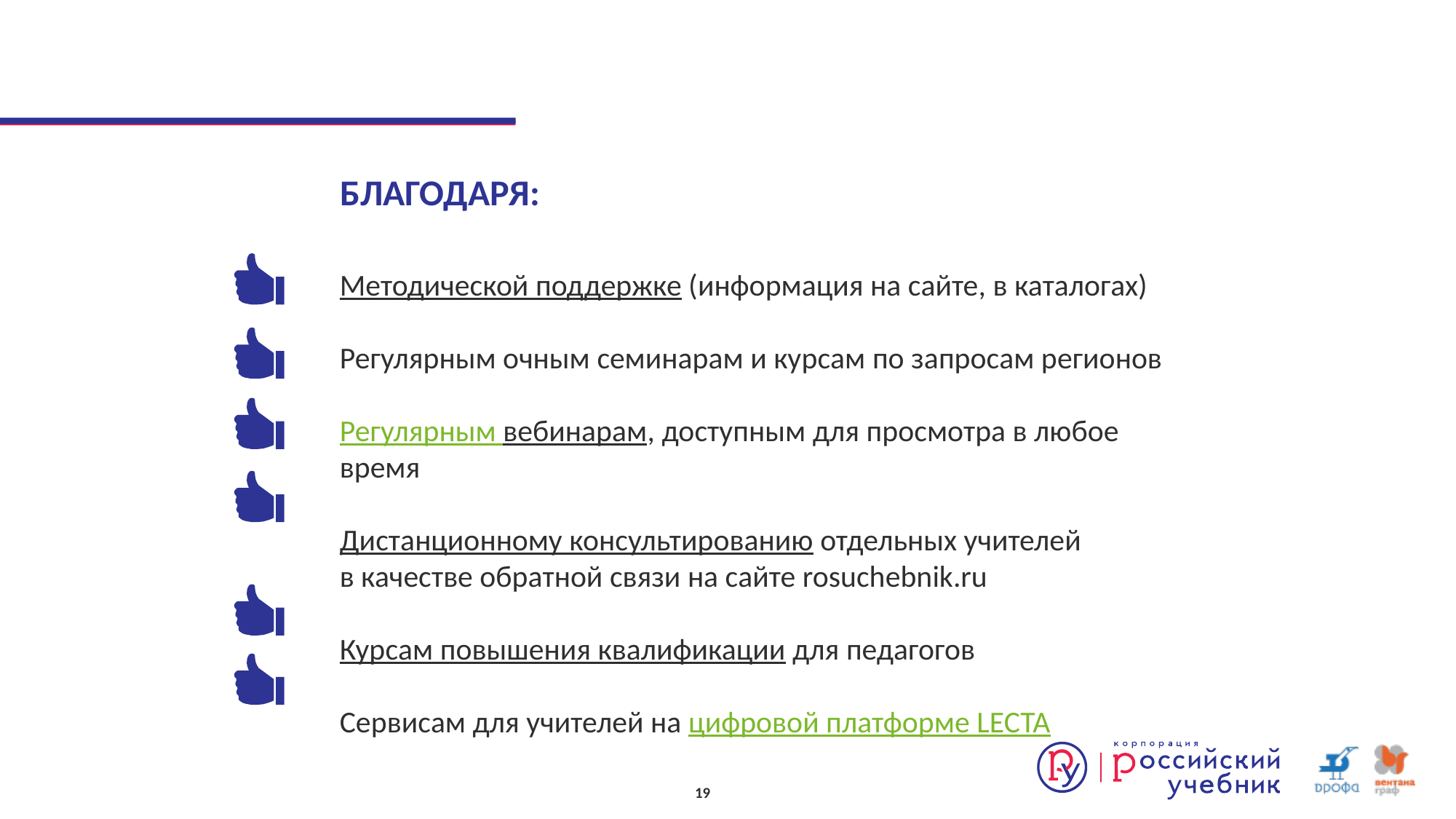

# БЛАГОДАРЯ:

Методической поддержке (информация на сайте, в каталогах)

Регулярным очным семинарам и курсам по запросам регионов

Регулярным вебинарам, доступным для просмотра в любое время

Дистанционному консультированию отдельных учителей
в качестве обратной связи на сайте rosuchebnik.ru

Курсам повышения квалификации для педагогов

Сервисам для учителей на цифровой платформе LECTA